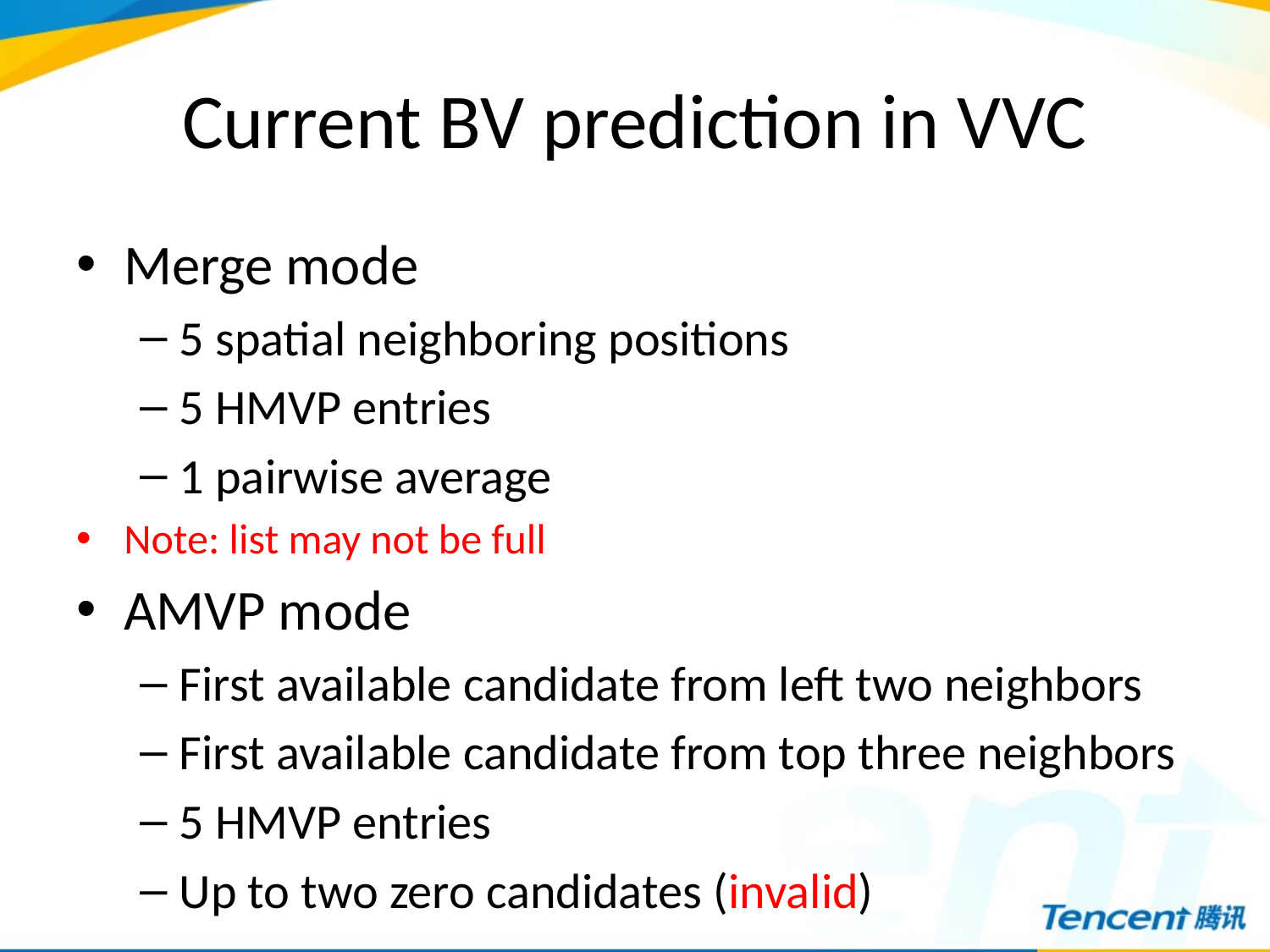

# Current BV prediction in VVC
Merge mode
5 spatial neighboring positions
5 HMVP entries
1 pairwise average
Note: list may not be full
AMVP mode
First available candidate from left two neighbors
First available candidate from top three neighbors
5 HMVP entries
Up to two zero candidates (invalid)